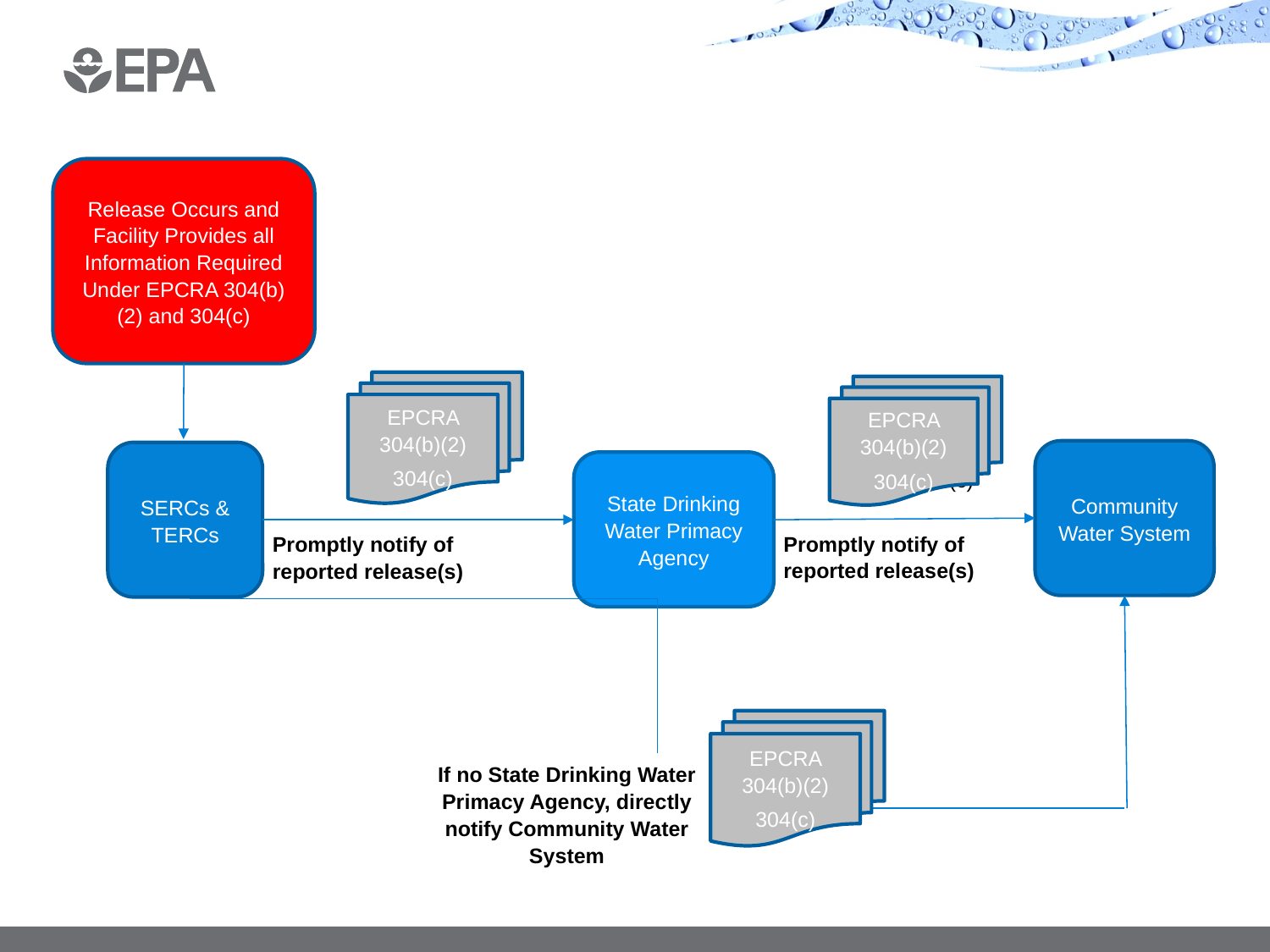

Release Occurs and Facility Provides all Information Required Under EPCRA 304(b)(2) and 304(c)
EPCRA 304(b)(2)
304(c)
EPCRA 304(b)(2)
304(c)
304(b)(2)
304(c)
Community Water System
SERCs & TERCs
State Drinking Water Primacy Agency
Promptly notify of reported release(s)

Promptly notify of reported release(s)
EPCRA 304(b)(2)
304(c)
If no State Drinking Water Primacy Agency, directly notify Community Water System